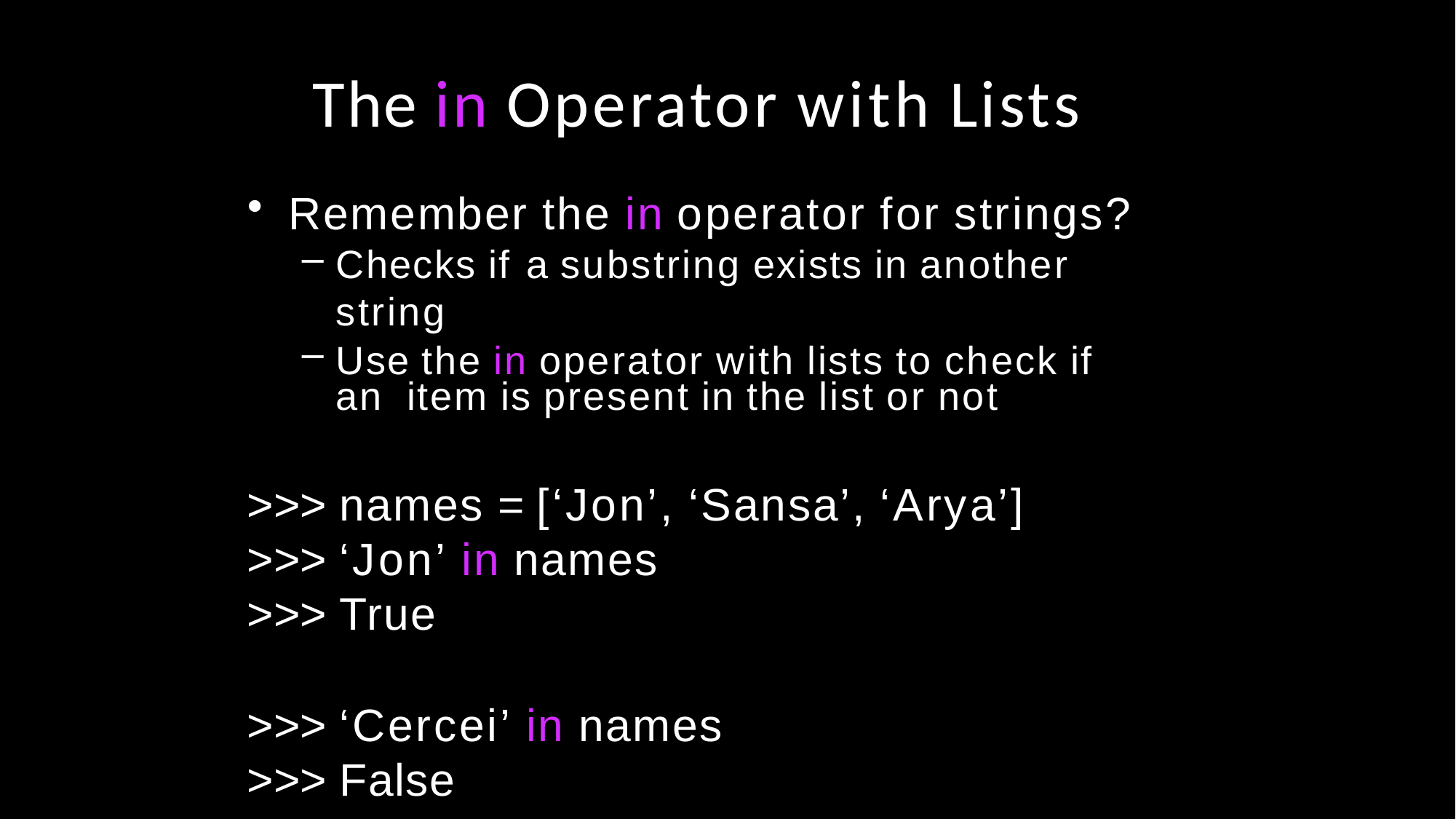

# The in Operator with Lists
Remember the in operator for strings?
Checks if a substring exists in another string
Use the in operator with lists to check if an  item is present in the list or not

>>> names = [‘Jon’, ‘Sansa’, ‘Arya’]
>>> ‘Jon’ in names
>>> True

>>> ‘Cercei’ in names
>>> False